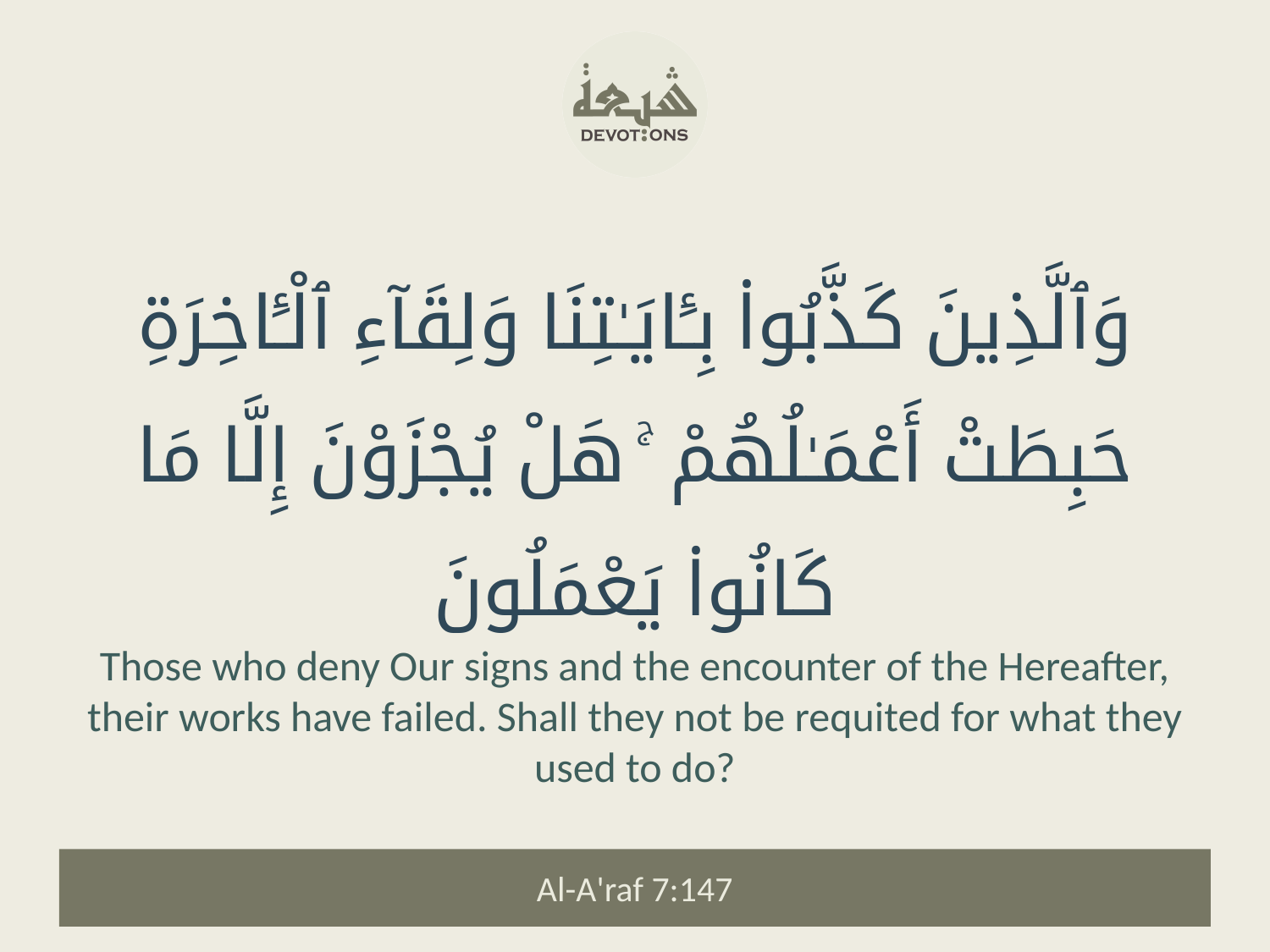

وَٱلَّذِينَ كَذَّبُوا۟ بِـَٔايَـٰتِنَا وَلِقَآءِ ٱلْـَٔاخِرَةِ حَبِطَتْ أَعْمَـٰلُهُمْ ۚ هَلْ يُجْزَوْنَ إِلَّا مَا كَانُوا۟ يَعْمَلُونَ
Those who deny Our signs and the encounter of the Hereafter, their works have failed. Shall they not be requited for what they used to do?
Al-A'raf 7:147